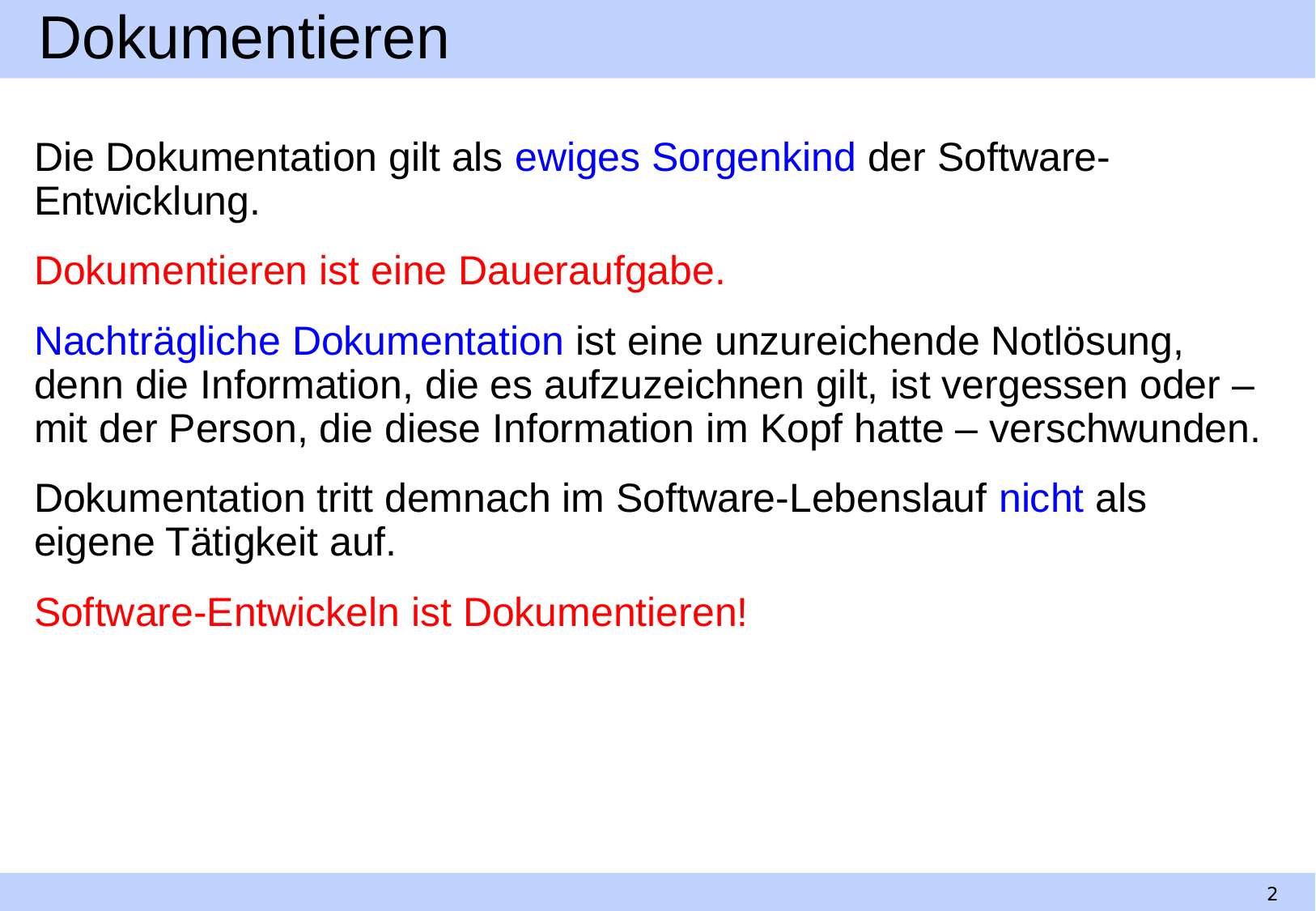

# Dokumentieren
Die Dokumentation gilt als ewiges Sorgenkind der Software-Entwicklung.
Dokumentieren ist eine Daueraufgabe.
Nachträgliche Dokumentation ist eine unzureichende Notlösung, denn die Information, die es aufzuzeichnen gilt, ist vergessen oder – mit der Person, die diese Information im Kopf hatte – verschwunden.
Dokumentation tritt demnach im Software-Lebenslauf nicht als eigene Tätigkeit auf.
Software-Entwickeln ist Dokumentieren!

2